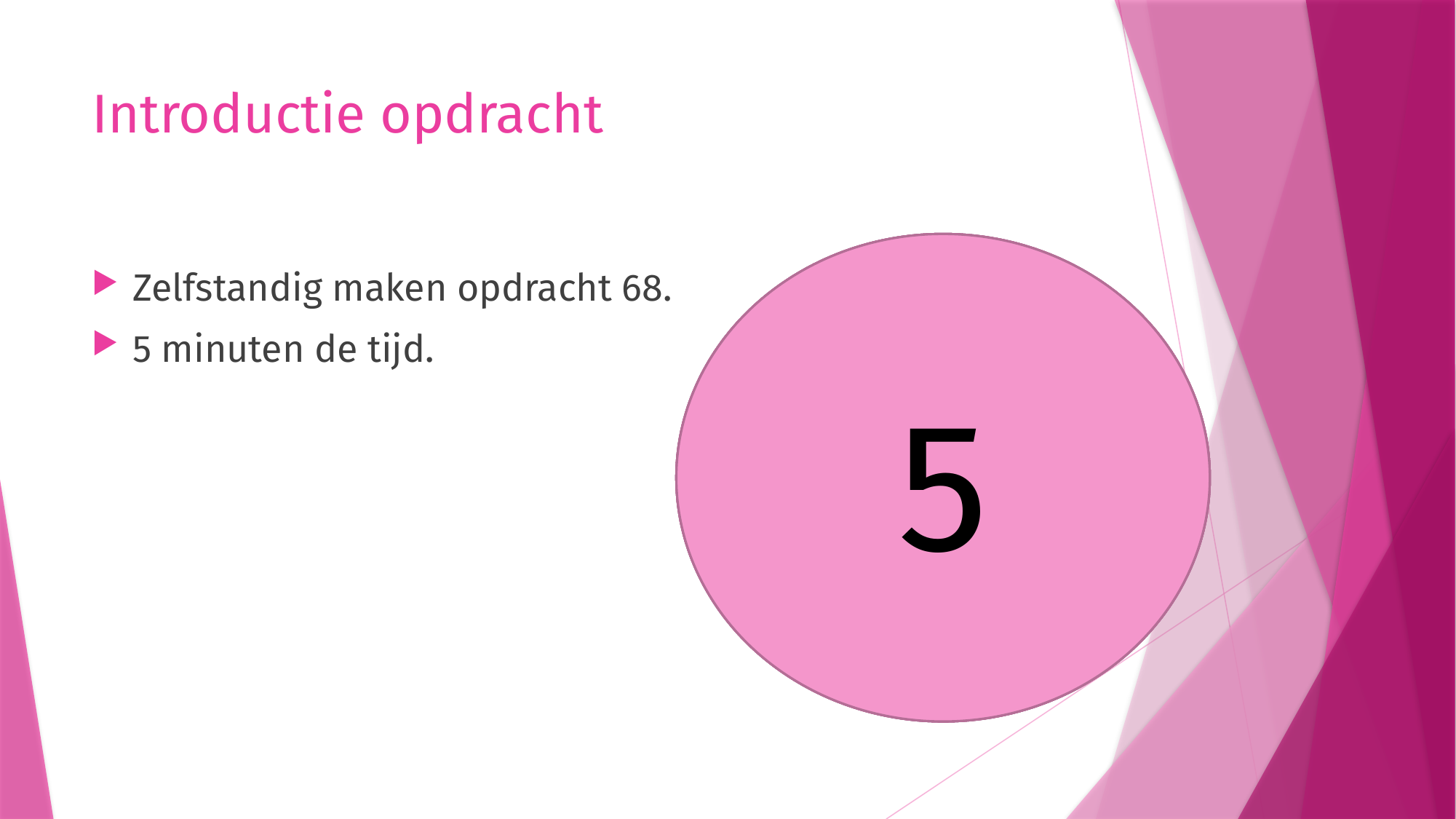

# Introductie opdracht
5
4
3
1
2
Zelfstandig maken opdracht 68.
5 minuten de tijd.